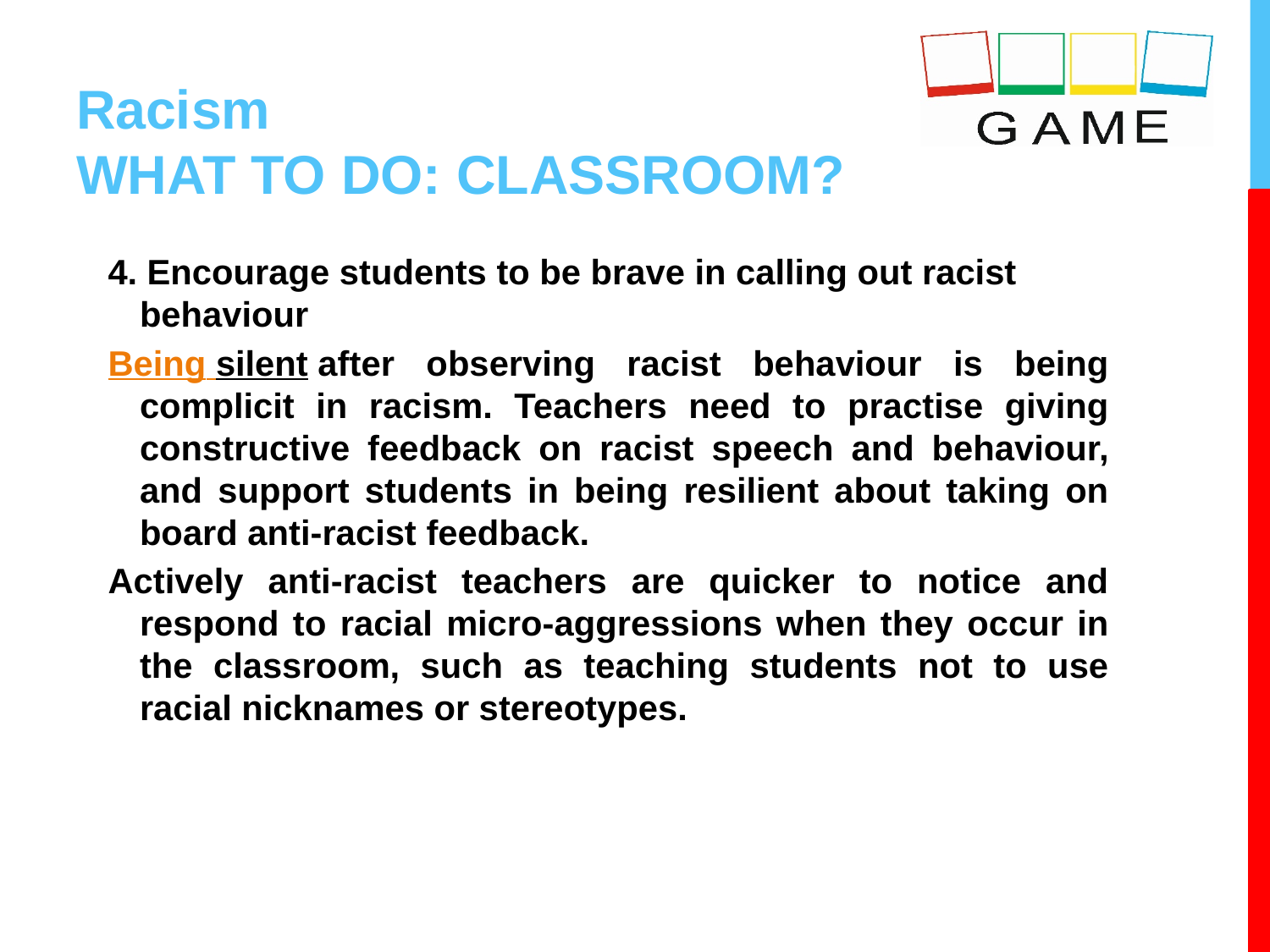

# Racism WHAT TO DO: CLASSROOM?
4. Encourage students to be brave in calling out racist behaviour
Being silent after observing racist behaviour is being complicit in racism. Teachers need to practise giving constructive feedback on racist speech and behaviour, and support students in being resilient about taking on board anti-racist feedback.
Actively anti-racist teachers are quicker to notice and respond to racial micro-aggressions when they occur in the classroom, such as teaching students not to use racial nicknames or stereotypes.